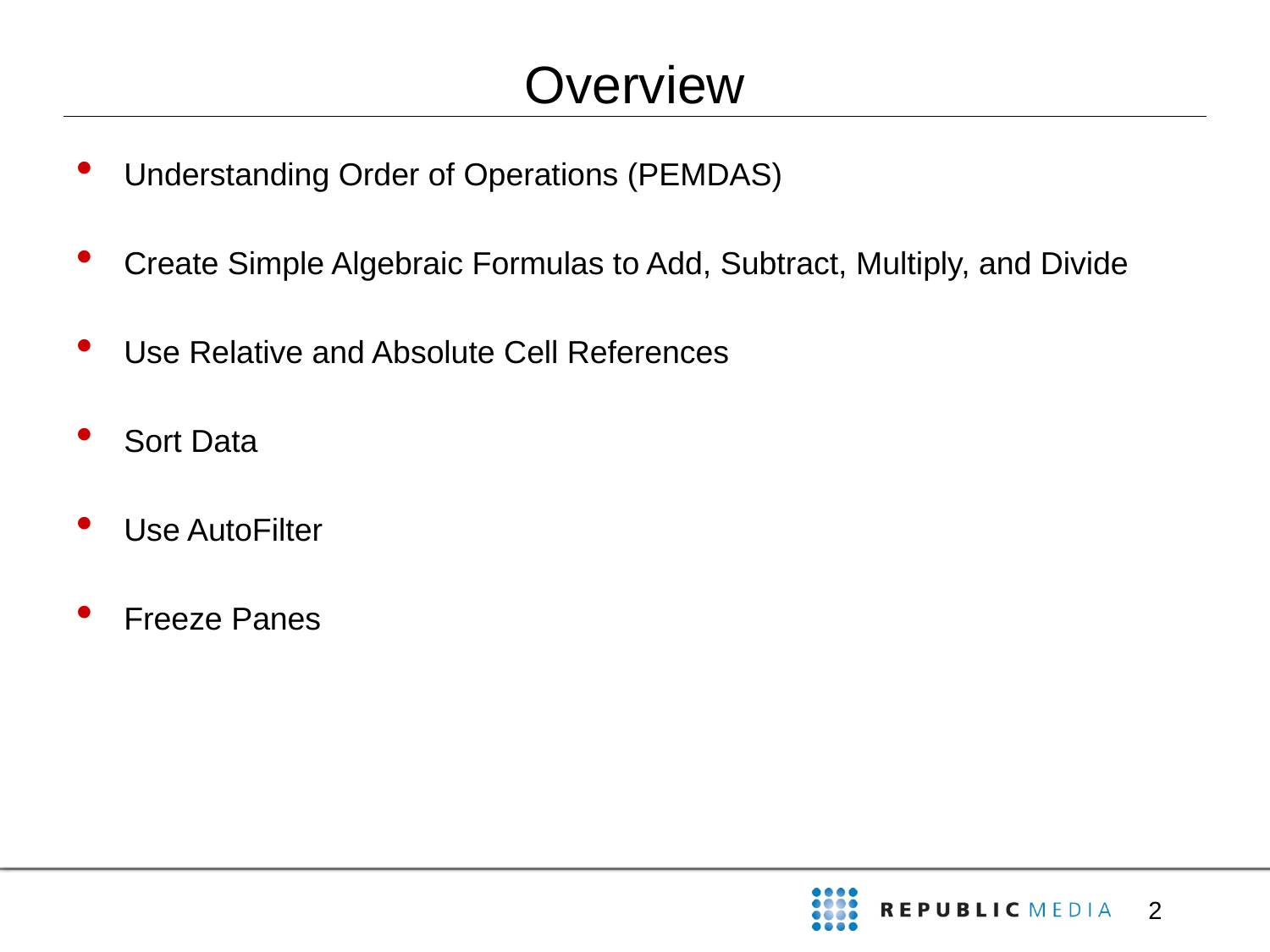

# Overview
Understanding Order of Operations (PEMDAS)

Create Simple Algebraic Formulas to Add, Subtract, Multiply, and Divide

Use Relative and Absolute Cell References

Sort Data

Use AutoFilter

Freeze Panes

2